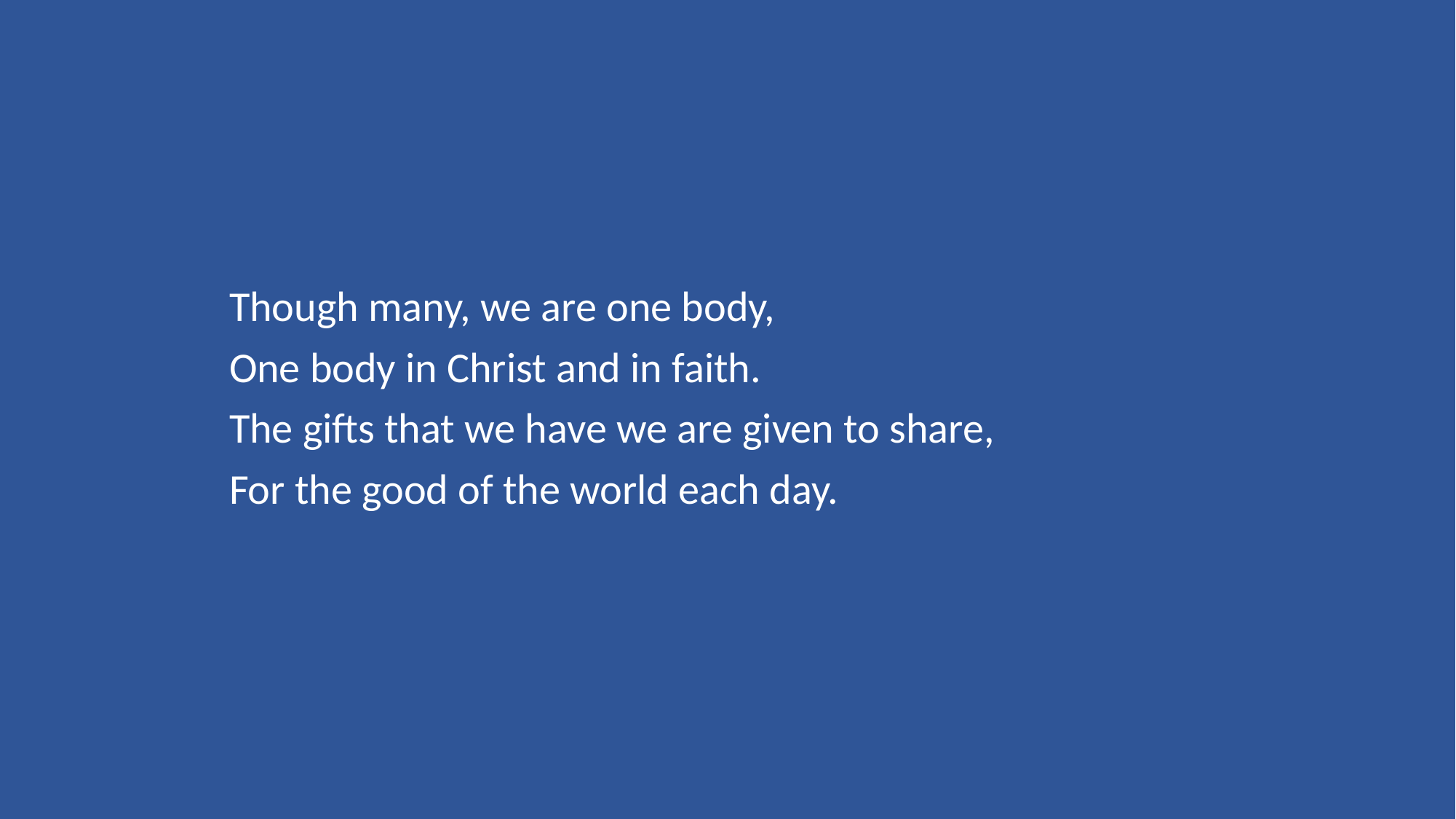

Though many, we are one body,
One body in Christ and in faith.
The gifts that we have we are given to share,
For the good of the world each day.